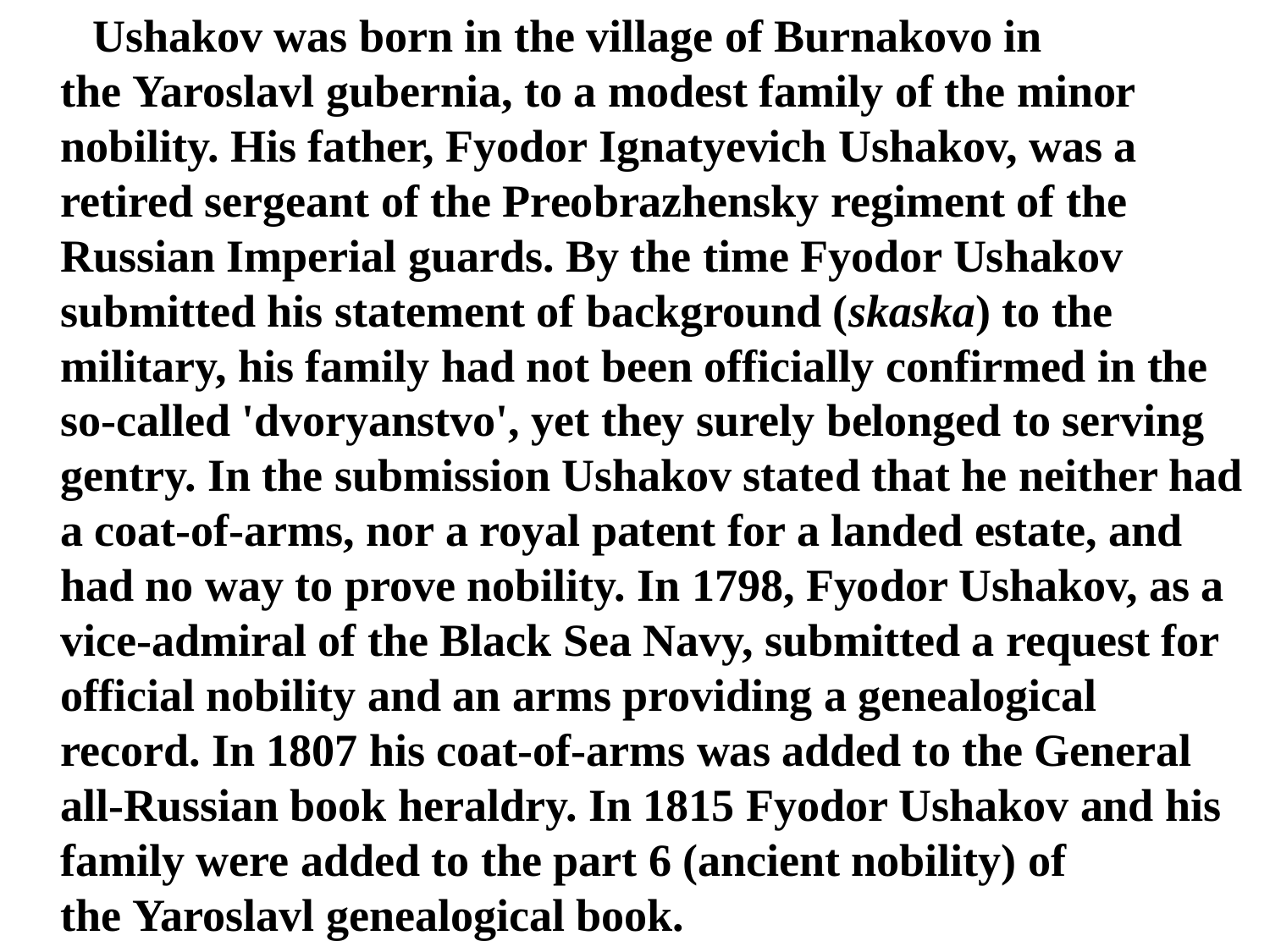

Ushakov was born in the village of Burnakovo in the Yaroslavl gubernia, to a modest family of the minor nobility. His father, Fyodor Ignatyevich Ushakov, was a retired sergeant of the Preobrazhensky regiment of the Russian Imperial guards. By the time Fyodor Ushakov submitted his statement of background (skaska) to the military, his family had not been officially confirmed in the so-called 'dvoryanstvo', yet they surely belonged to serving gentry. In the submission Ushakov stated that he neither had a coat-of-arms, nor a royal patent for a landed estate, and had no way to prove nobility. In 1798, Fyodor Ushakov, as a vice-admiral of the Black Sea Navy, submitted a request for official nobility and an arms providing a genealogical record. In 1807 his coat-of-arms was added to the General all-Russian book heraldry. In 1815 Fyodor Ushakov and his family were added to the part 6 (ancient nobility) of the Yaroslavl genealogical book.

#